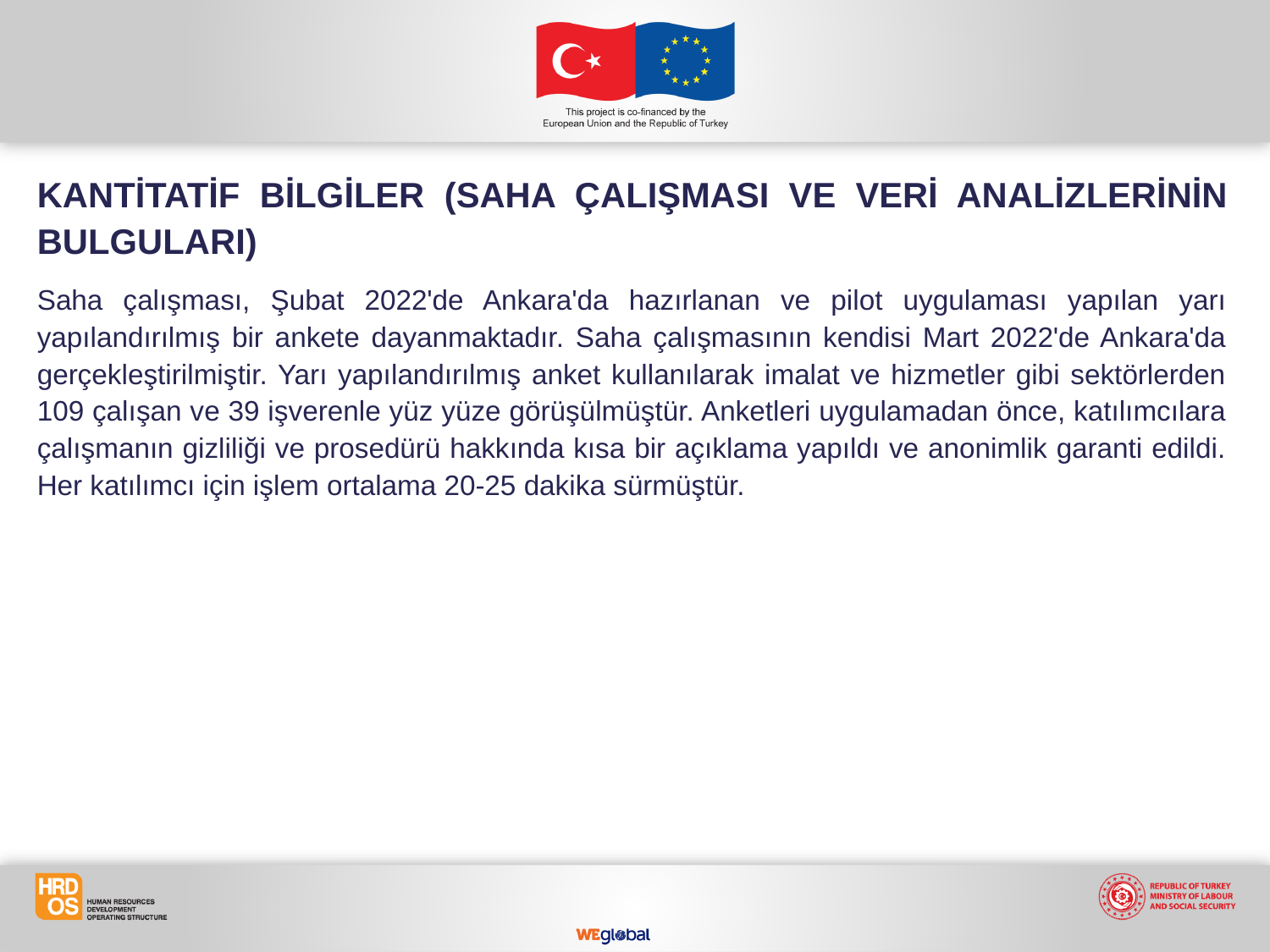

KANTİTATİF BİLGİLER (SAHA ÇALIŞMASI VE VERİ ANALİZLERİNİN BULGULARI)
Saha çalışması, Şubat 2022'de Ankara'da hazırlanan ve pilot uygulaması yapılan yarı yapılandırılmış bir ankete dayanmaktadır. Saha çalışmasının kendisi Mart 2022'de Ankara'da gerçekleştirilmiştir. Yarı yapılandırılmış anket kullanılarak imalat ve hizmetler gibi sektörlerden 109 çalışan ve 39 işverenle yüz yüze görüşülmüştür. Anketleri uygulamadan önce, katılımcılara çalışmanın gizliliği ve prosedürü hakkında kısa bir açıklama yapıldı ve anonimlik garanti edildi. Her katılımcı için işlem ortalama 20-25 dakika sürmüştür.